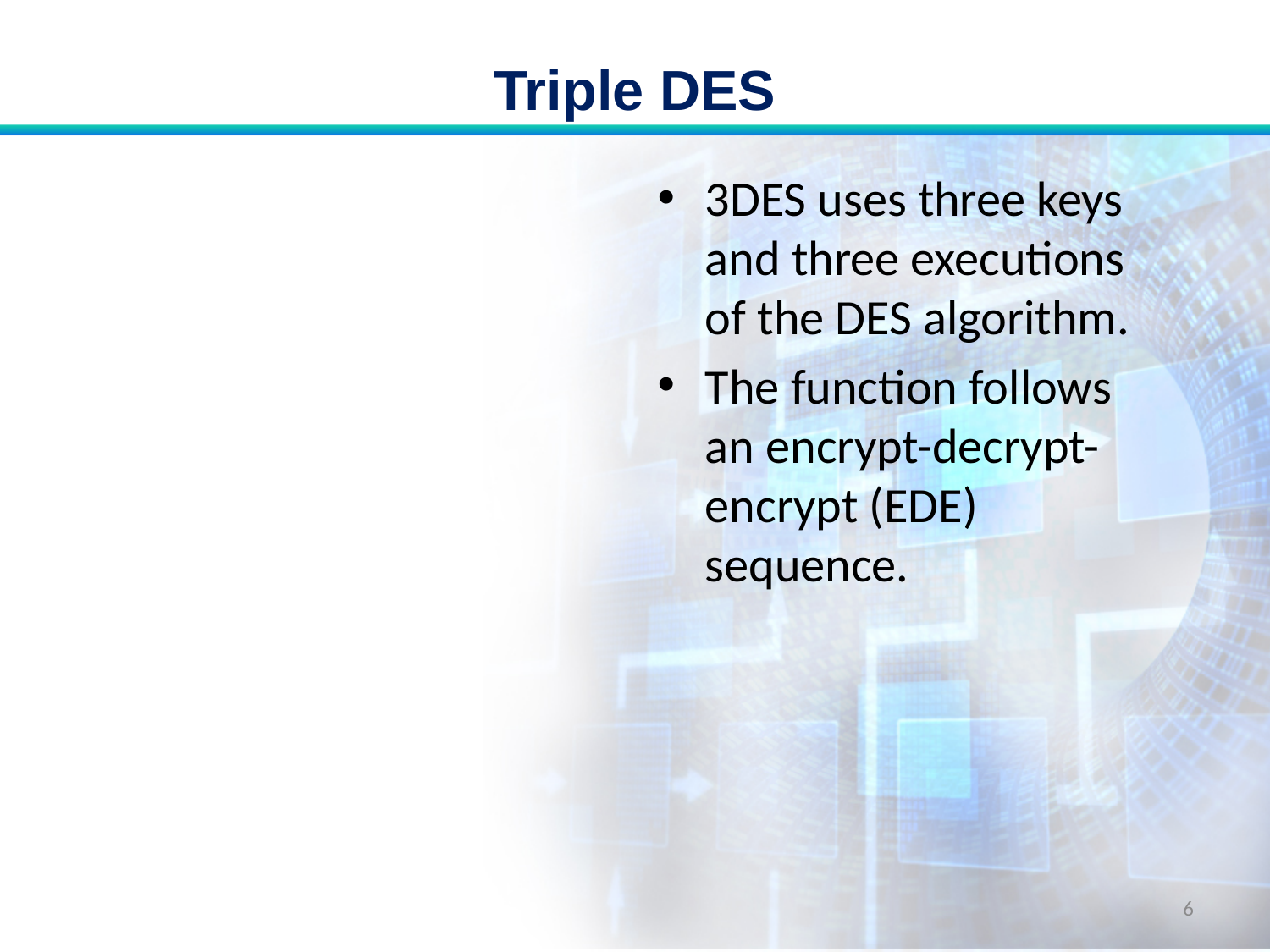

# Triple DES
3DES uses three keys and three executions of the DES algorithm.
The function follows an encrypt-decrypt-encrypt (EDE) sequence.

6